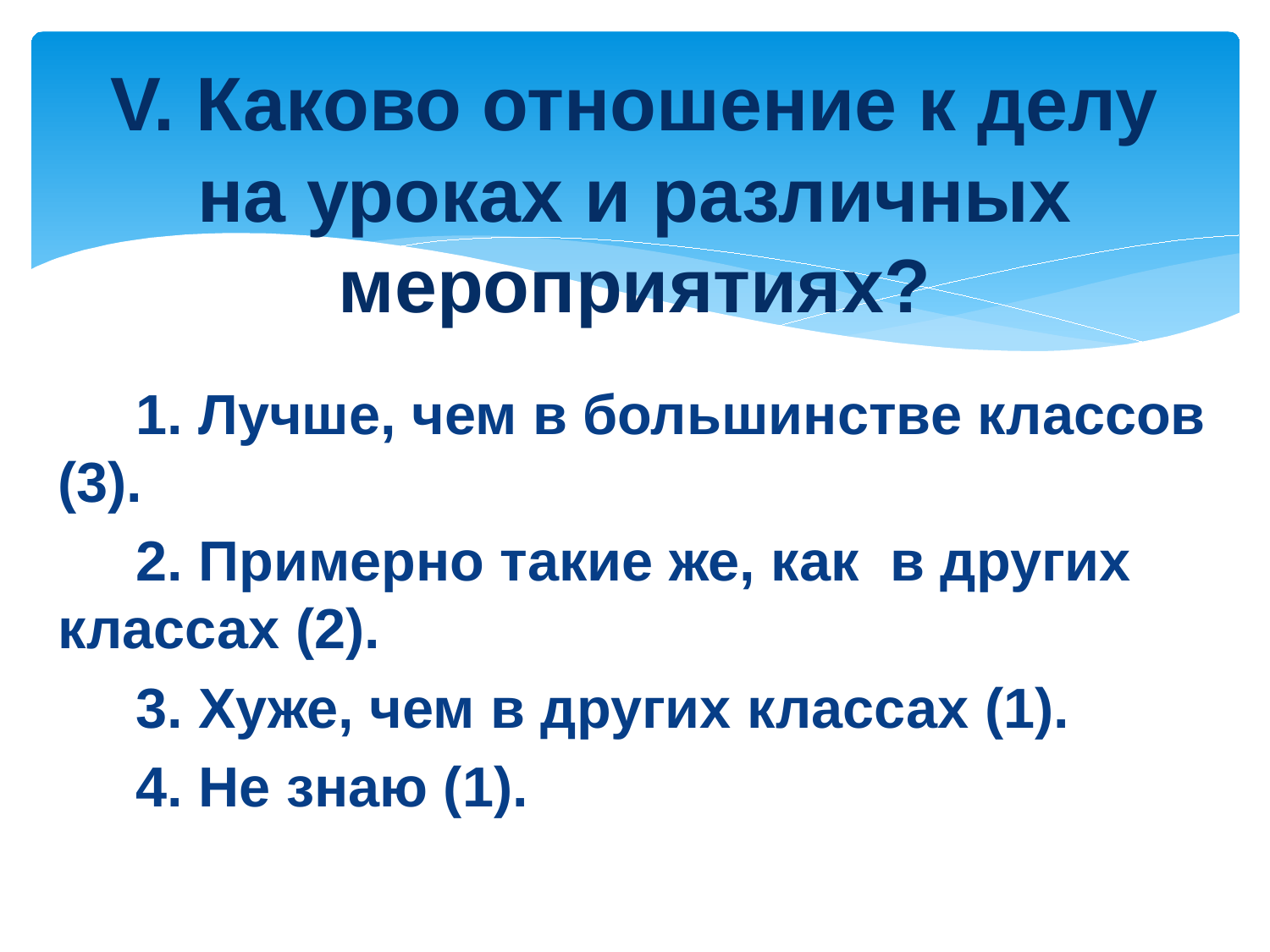

# V. Каково отношение к делу на уроках и различных мероприятиях?
     1. Лучше, чем в большинстве классов (3).
     2. Примерно такие же, как  в других классах (2).
     3. Хуже, чем в других классах (1).
     4. Не знаю (1).